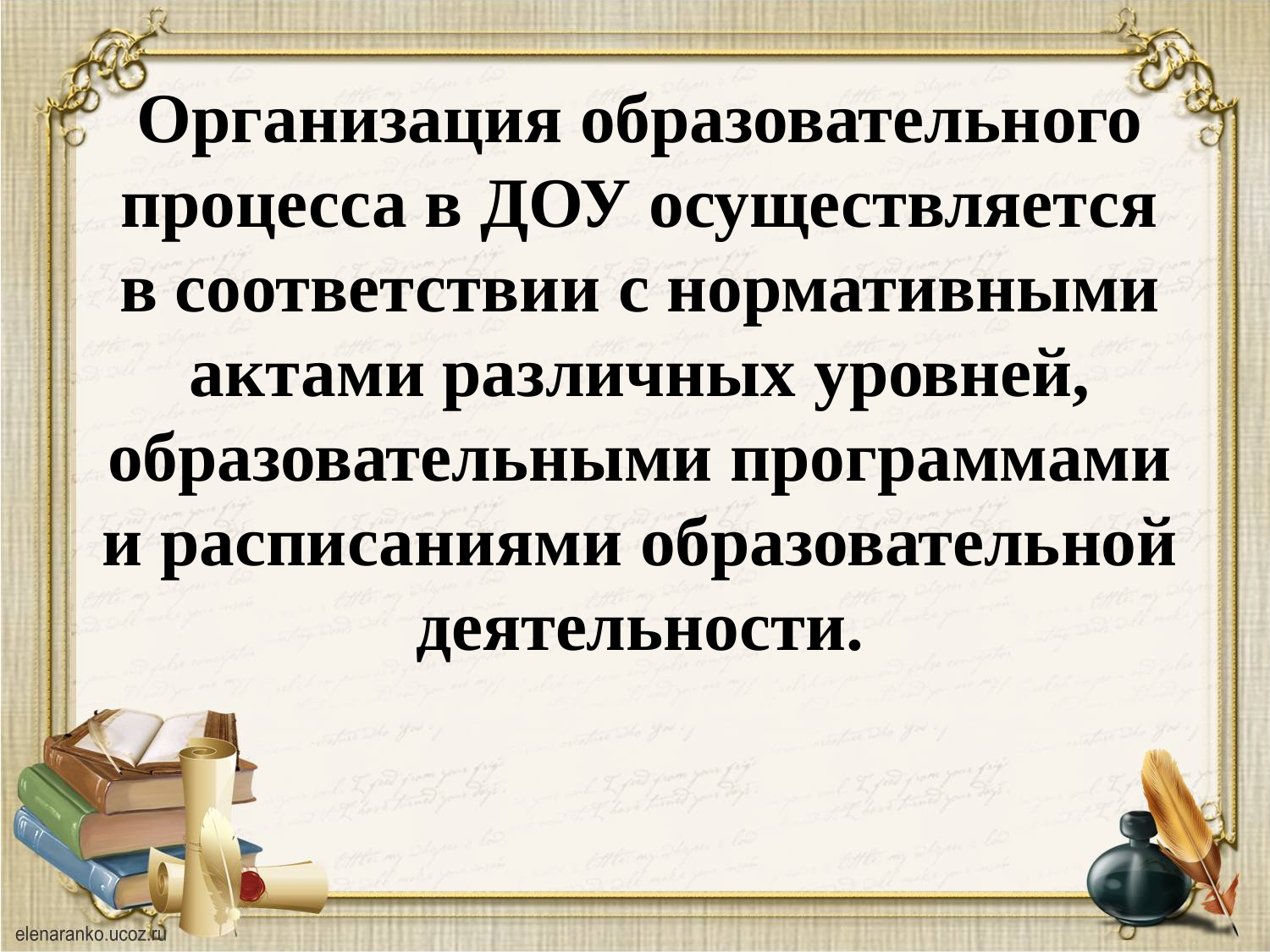

Организация образовательного процесса в ДОУ осуществляется в соответствии с нормативными актами различных уровней, образовательными программами и расписаниями образовательной деятельности.